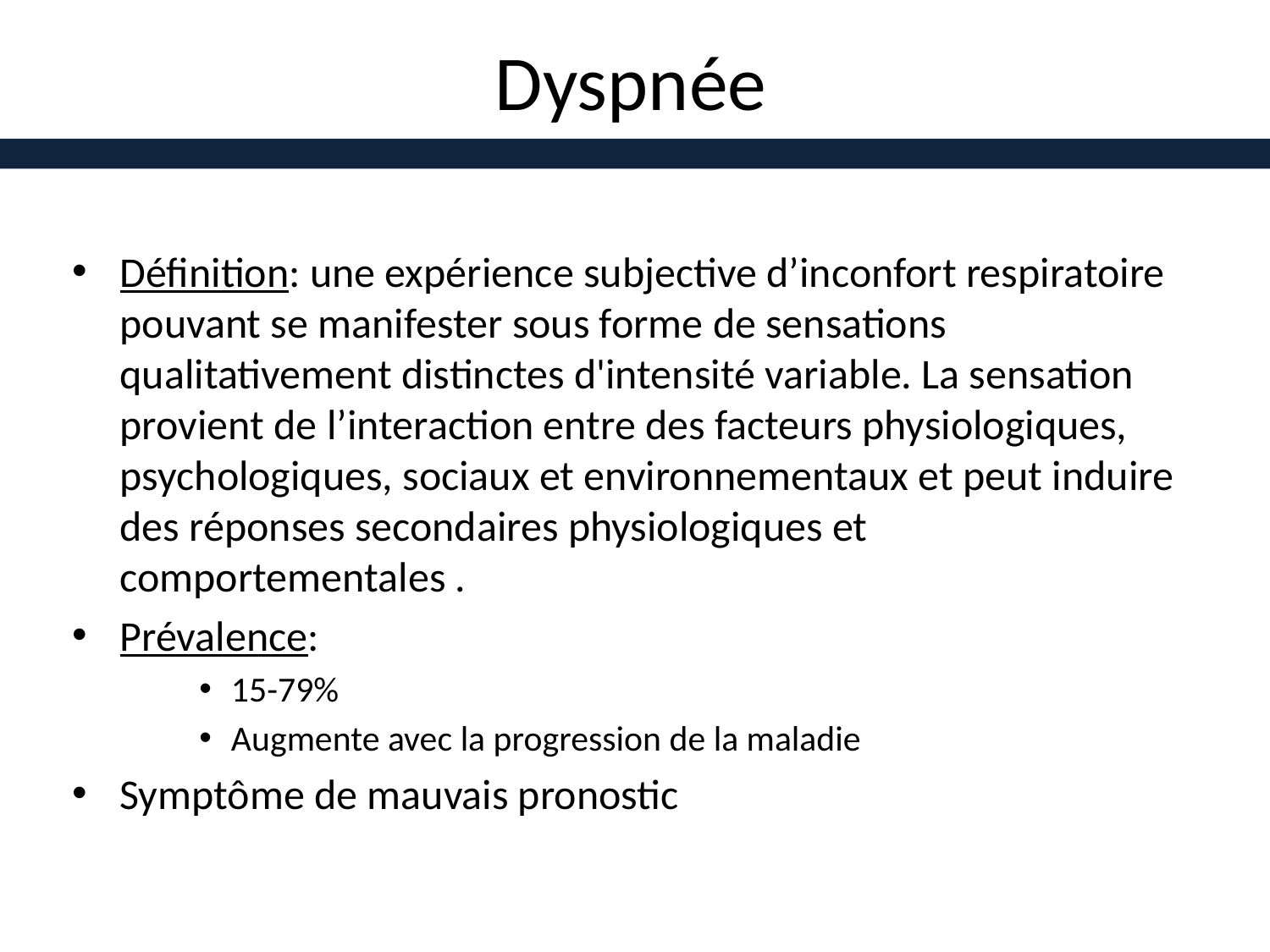

# Dyspnée

Définition: une expérience subjective d’inconfort respiratoire pouvant se manifester sous forme de sensations qualitativement distinctes d'intensité variable. La sensation provient de l’interaction entre des facteurs physiologiques, psychologiques, sociaux et environnementaux et peut induire des réponses secondaires physiologiques et comportementales .
Prévalence:
15-79%
Augmente avec la progression de la maladie
Symptôme de mauvais pronostic